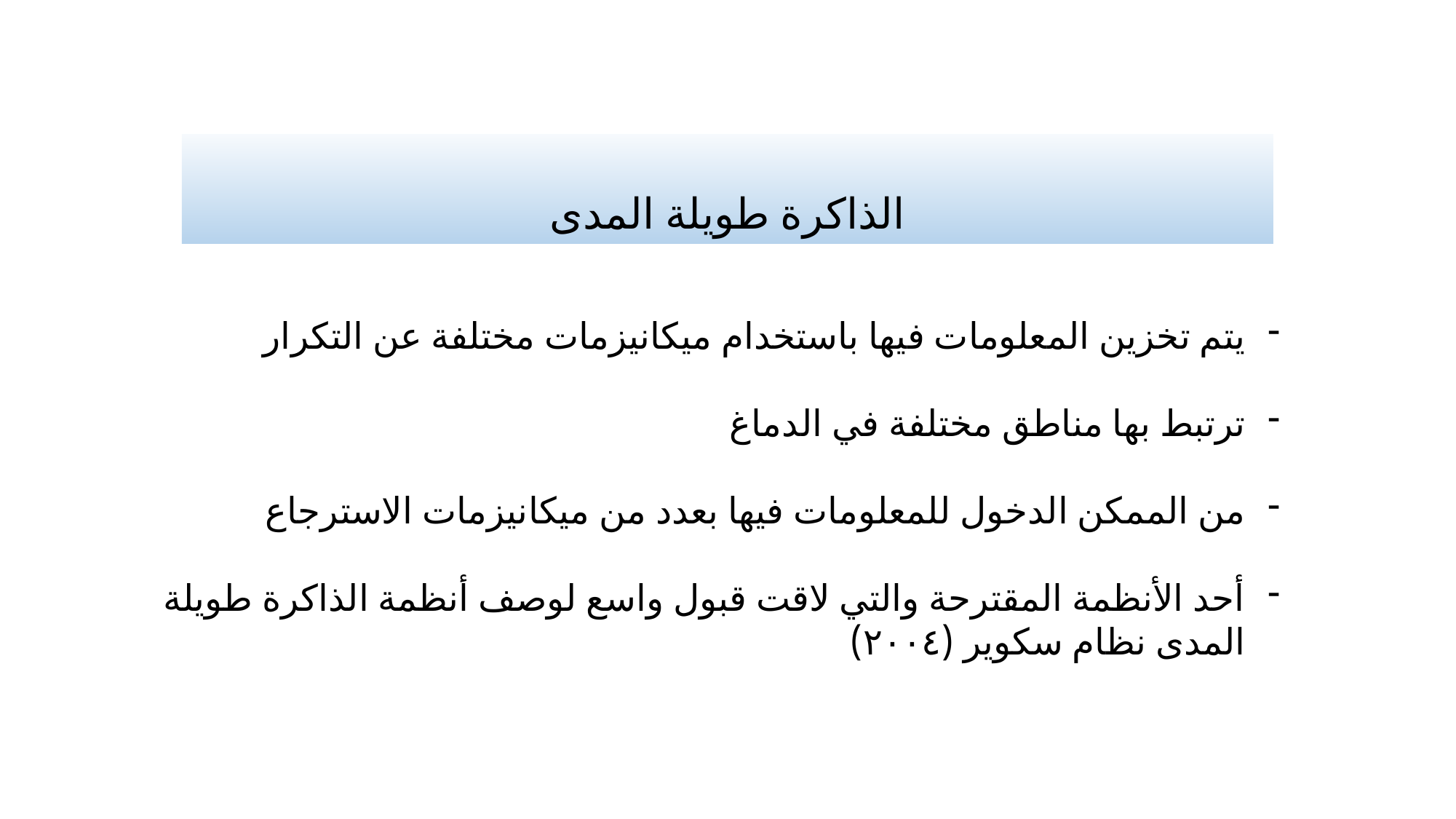

# الذاكرة طويلة المدى
يتم تخزين المعلومات فيها باستخدام ميكانيزمات مختلفة عن التكرار

ترتبط بها مناطق مختلفة في الدماغ

من الممكن الدخول للمعلومات فيها بعدد من ميكانيزمات الاسترجاع

أحد الأنظمة المقترحة والتي لاقت قبول واسع لوصف أنظمة الذاكرة طويلة المدى نظام سكوير (٢٠٠٤)